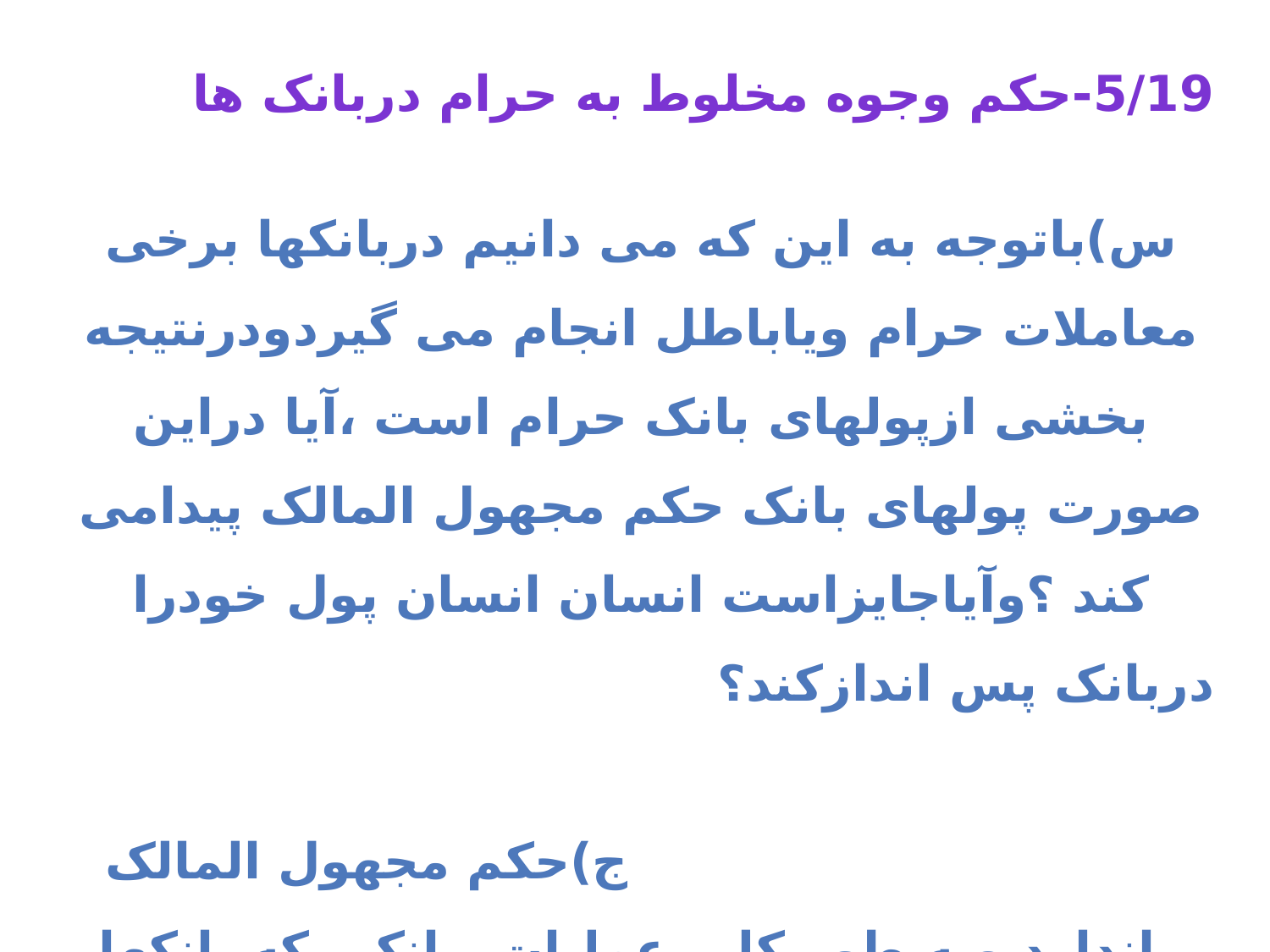

5/19-حکم وجوه مخلوط به حرام دربانک ها                                                                                                           س)باتوجه به این که می دانیم دربانکها برخی معاملات حرام ویاباطل انجام می گیردودرنتیجه بخشی ازپولهای بانک حرام است ،آیا دراین صورت پولهای بانک حکم مجهول المالک پیدامی کند ؟وآیاجایزاست انسان انسان پول خودرا دربانک پس اندازکند؟                                                                                                                                           ج)حکم مجهول المالک راندارد وبه طور کلی عملیات  بانکی که بانکها بر اساس قوانین مصوب مجلس شورای اسلامی و مورد تایید شورای محترم نگهبان انجام می دهند، اشکال ندارد و محکوم به صحت است و سود حاصل از بکارگیری سرمایه بر اساس یکی از عقود صحیح اسلامی، شرعا ً حلال است.